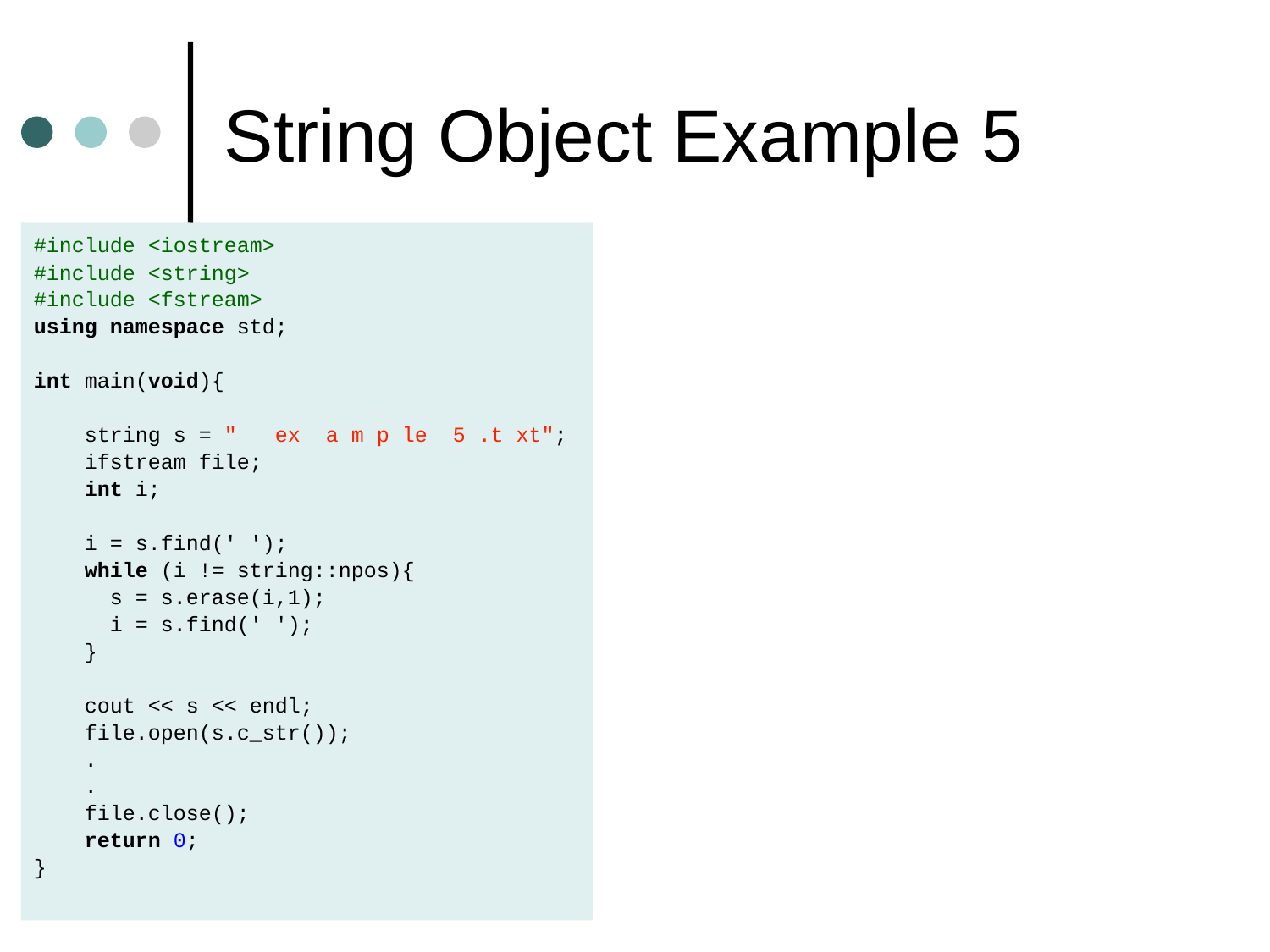

# String Object Example 5
#include <iostream>
#include <string>
#include <fstream>
using namespace std;

int main(void){

    string s = "   ex  a m p le  5 .t xt";
    ifstream file;
    int i;

    i = s.find(' ');
    while (i != string::npos){
      s = s.erase(i,1);
      i = s.find(' ');
    }

    cout << s << endl;
    file.open(s.c_str());
    .
    .
    file.close();
    return 0;
}